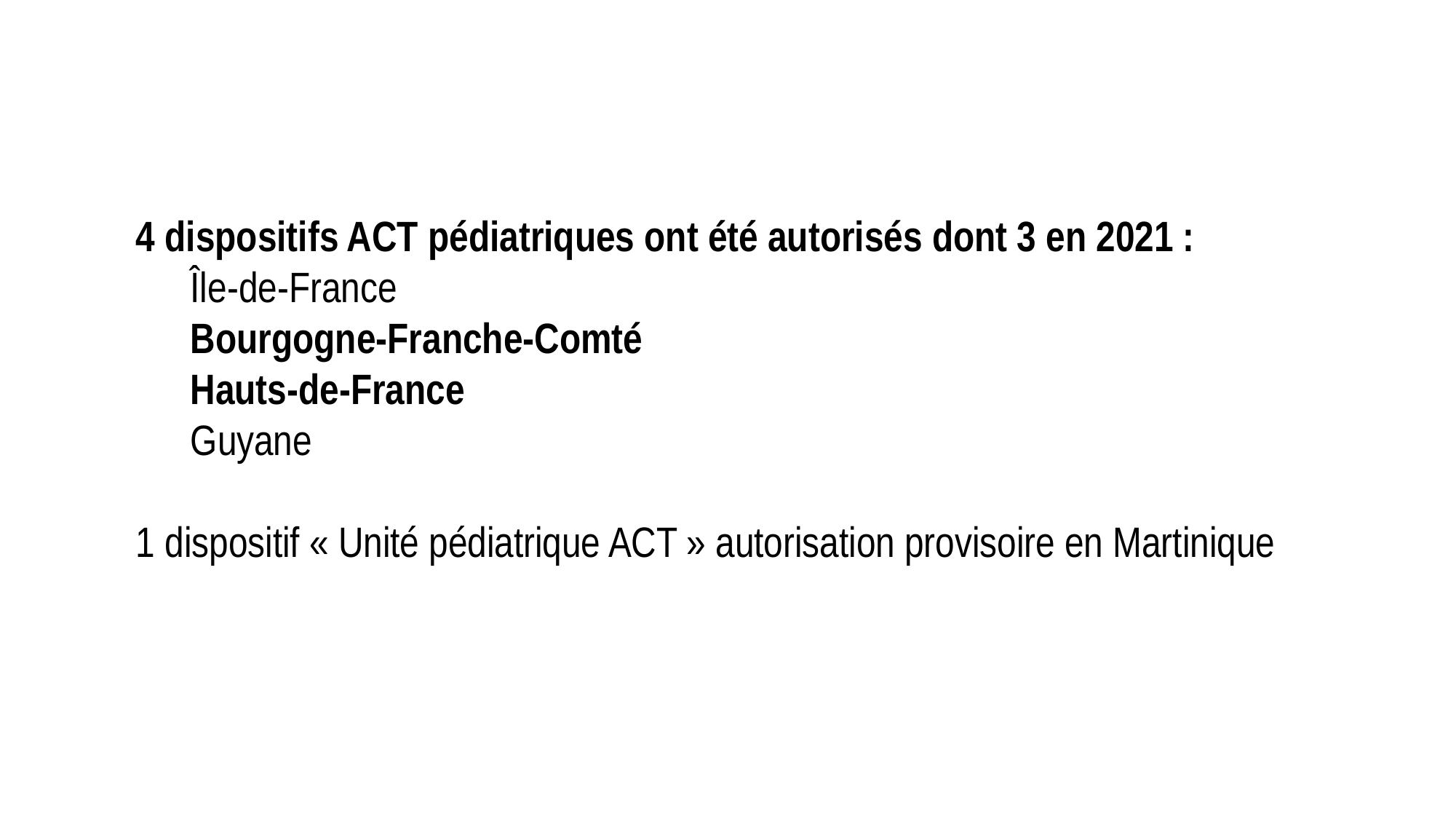

4 dispositifs ACT pédiatriques ont été autorisés dont 3 en 2021 :
Île-de-France
Bourgogne-Franche-Comté
Hauts-de-France
Guyane

1 dispositif « Unité pédiatrique ACT » autorisation provisoire en Martinique